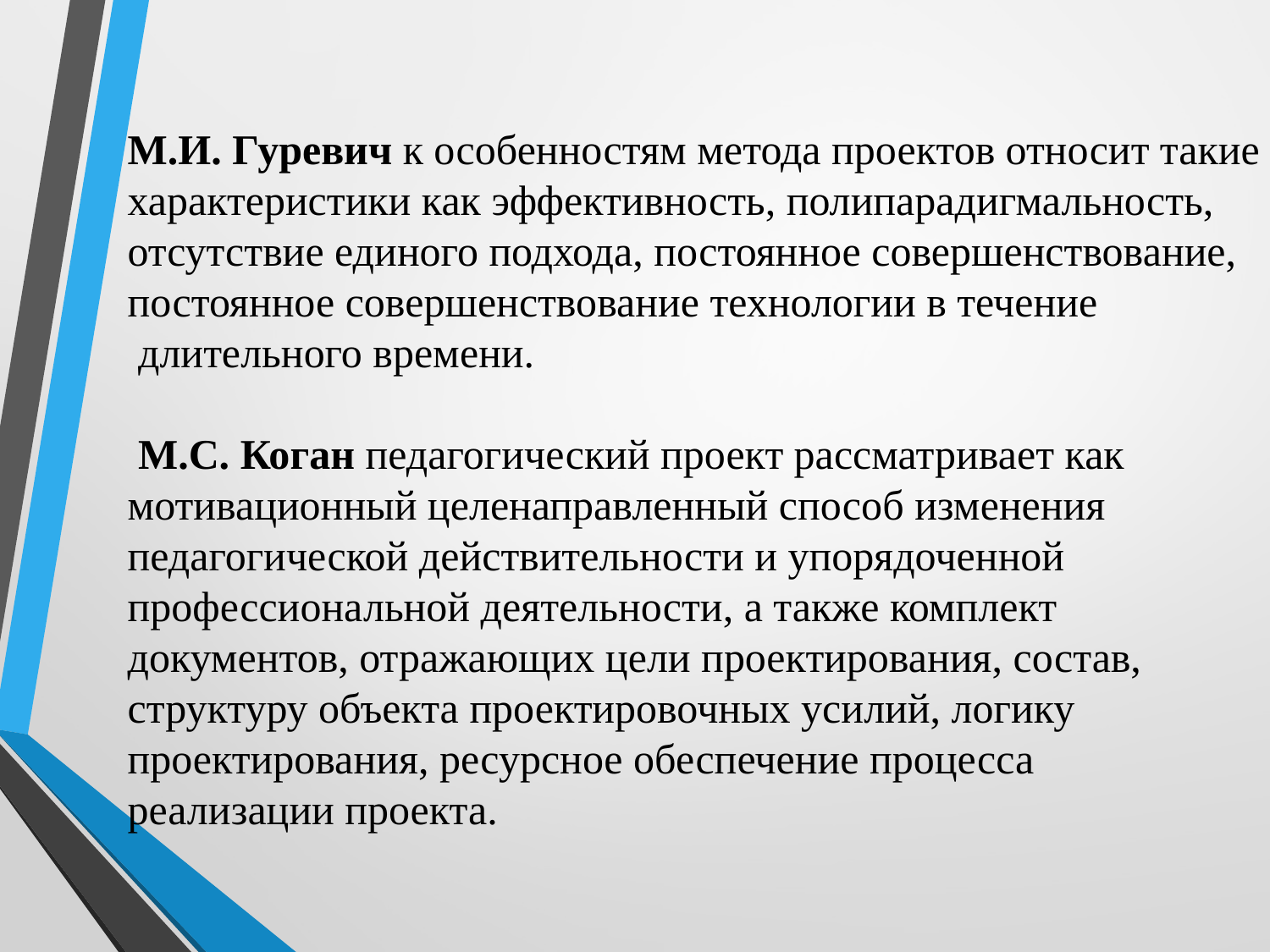

М.И. Гуревич к особенностям метода проектов относит такие характеристики как эффективность, полипарадигмальность, отсутствие единого подхода, постоянное совершенствование, постоянное совершенствование технологии в течение
 длительного времени.

 М.С. Коган педагогический проект рассматривает как мотивационный целенаправленный способ изменения педагогической действительности и упорядоченной профессиональной деятельности, а также комплект
документов, отражающих цели проектирования, состав, структуру объекта проектировочных усилий, логику проектирования, ресурсное обеспечение процесса
реализации проекта.